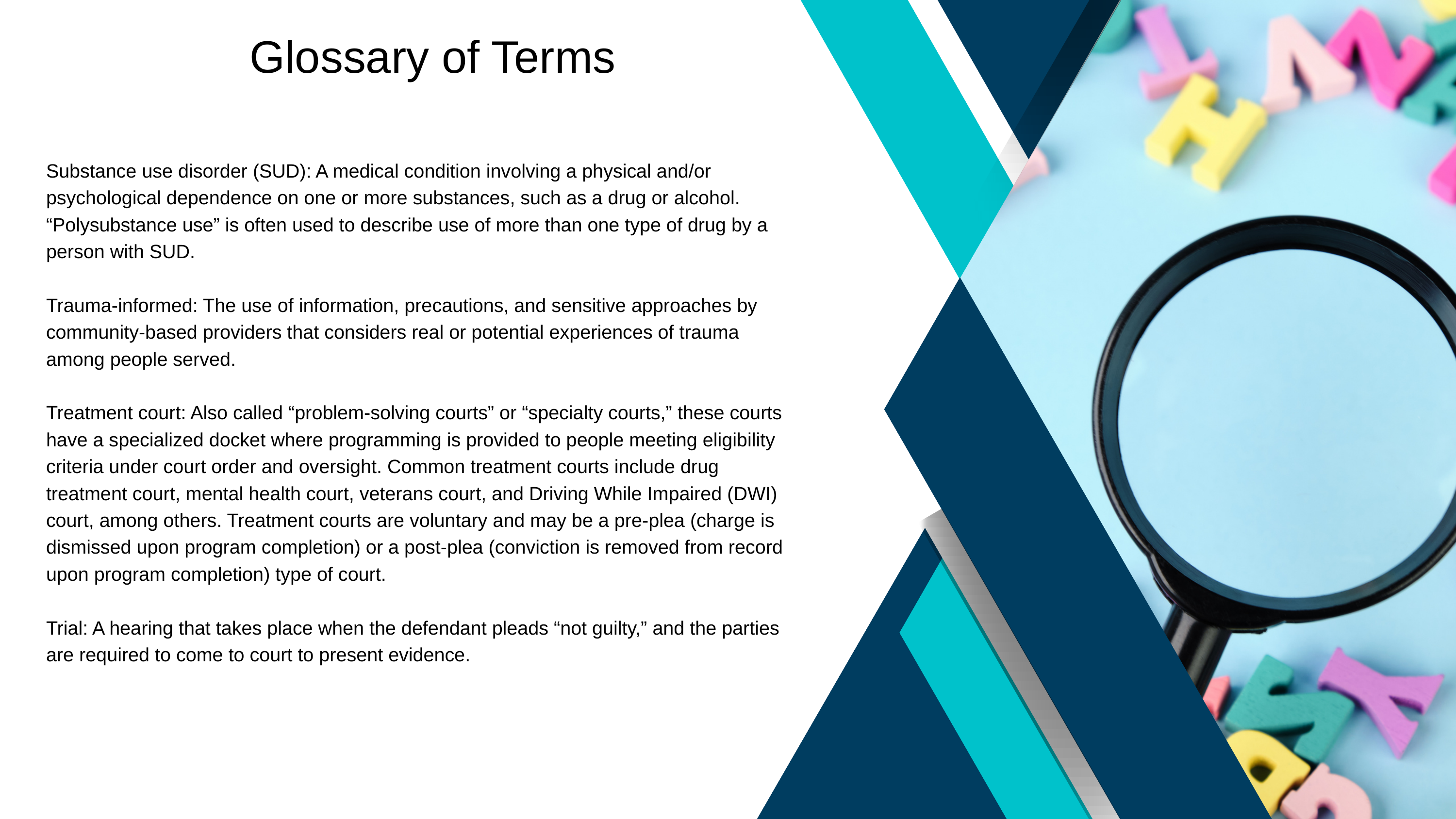

Glossary of Terms

Substance use disorder (SUD): A medical condition involving a physical and/or psychological dependence on one or more substances, such as a drug or alcohol. “Polysubstance use” is often used to describe use of more than one type of drug by a person with SUD.

Trauma-informed: The use of information, precautions, and sensitive approaches by community-based providers that considers real or potential experiences of trauma among people served.

Treatment court: Also called “problem-solving courts” or “specialty courts,” these courts have a specialized docket where programming is provided to people meeting eligibility criteria under court order and oversight. Common treatment courts include drug treatment court, mental health court, veterans court, and Driving While Impaired (DWI) court, among others. Treatment courts are voluntary and may be a pre-plea (charge is dismissed upon program completion) or a post-plea (conviction is removed from record upon program completion) type of court.

Trial: A hearing that takes place when the defendant pleads “not guilty,” and the parties are required to come to court to present evidence.